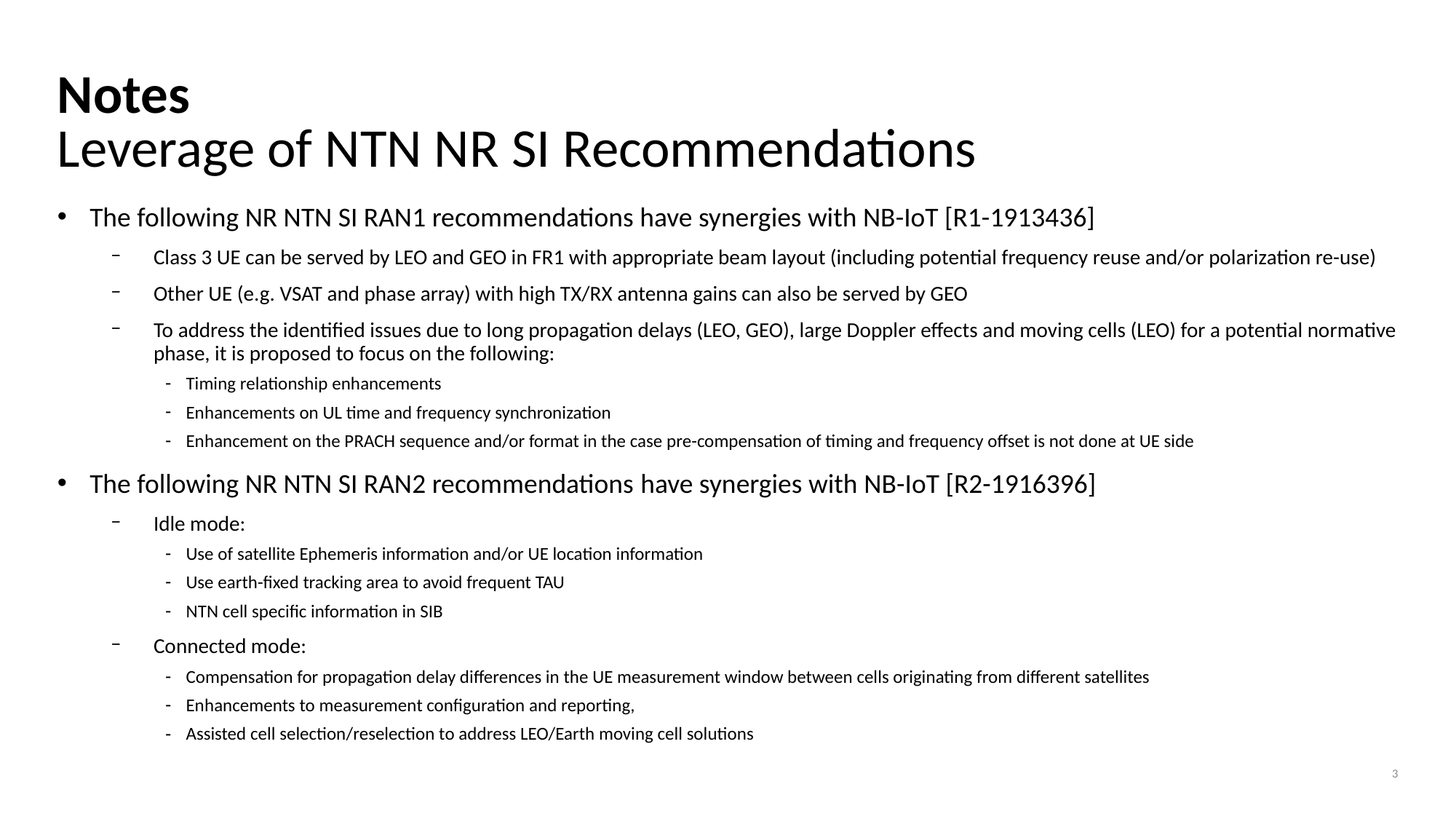

# Notes Leverage of NTN NR SI Recommendations
The following NR NTN SI RAN1 recommendations have synergies with NB-IoT [R1-1913436]
Class 3 UE can be served by LEO and GEO in FR1 with appropriate beam layout (including potential frequency reuse and/or polarization re-use)
Other UE (e.g. VSAT and phase array) with high TX/RX antenna gains can also be served by GEO
To address the identified issues due to long propagation delays (LEO, GEO), large Doppler effects and moving cells (LEO) for a potential normative phase, it is proposed to focus on the following:
Timing relationship enhancements
Enhancements on UL time and frequency synchronization
Enhancement on the PRACH sequence and/or format in the case pre-compensation of timing and frequency offset is not done at UE side
The following NR NTN SI RAN2 recommendations have synergies with NB-IoT [R2-1916396]
Idle mode:
Use of satellite Ephemeris information and/or UE location information
Use earth-fixed tracking area to avoid frequent TAU
NTN cell specific information in SIB
Connected mode:
Compensation for propagation delay differences in the UE measurement window between cells originating from different satellites
Enhancements to measurement configuration and reporting,
Assisted cell selection/reselection to address LEO/Earth moving cell solutions

3